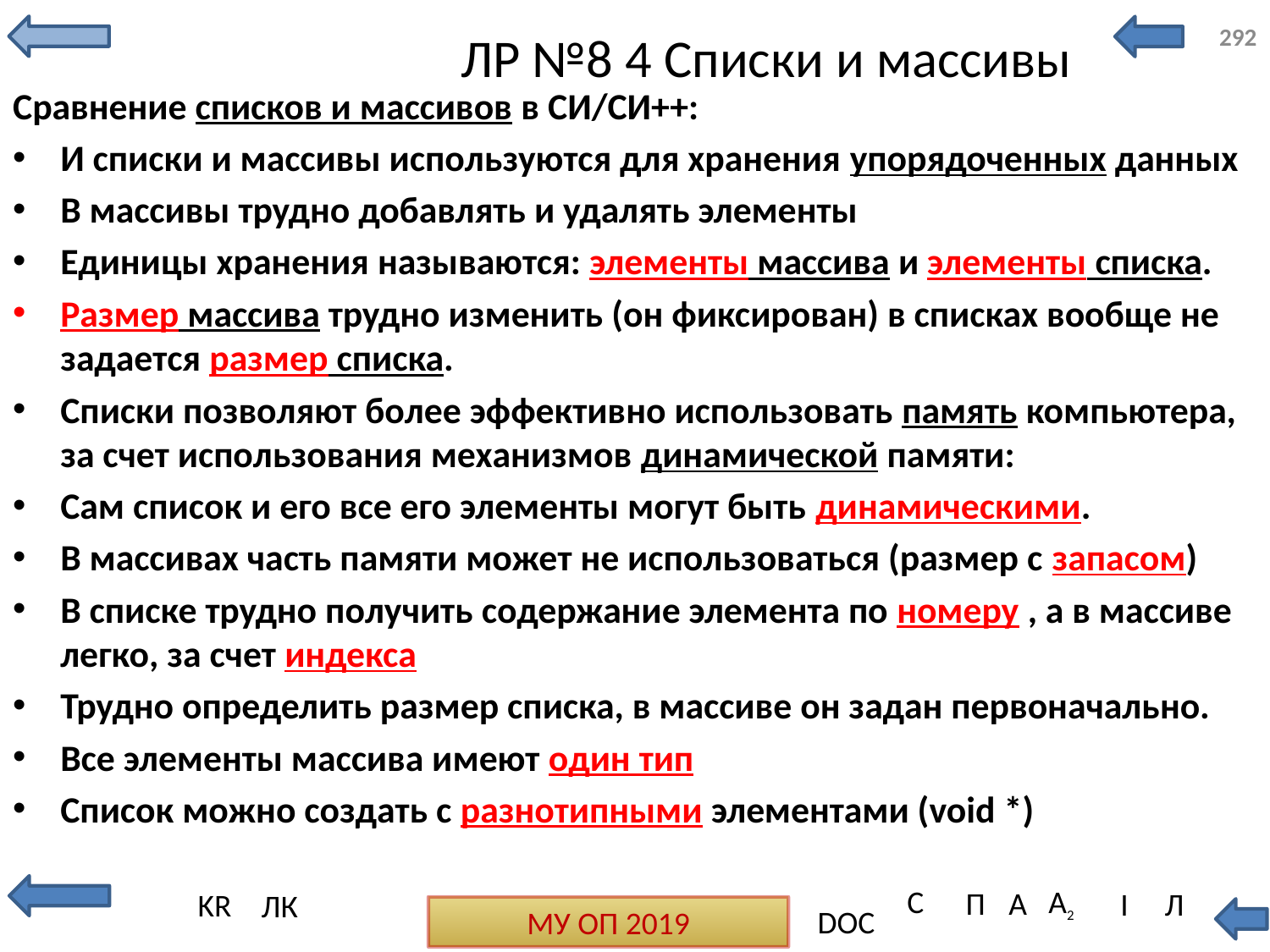

292
# ЛР №8 4 Списки и массивы
Сравнение списков и массивов в СИ/СИ++:
И списки и массивы используются для хранения упорядоченных данных
В массивы трудно добавлять и удалять элементы
Единицы хранения называются: элементы массива и элементы списка.
Размер массива трудно изменить (он фиксирован) в списках вообще не задается размер списка.
Списки позволяют более эффективно использовать память компьютера, за счет использования механизмов динамической памяти:
Сам список и его все его элементы могут быть динамическими.
В массивах часть памяти может не использоваться (размер с запасом)
В списке трудно получить содержание элемента по номеру , а в массиве  легко, за счет индекса
Трудно определить размер списка, в массиве он задан первоначально.
Все элементы массива имеют один тип
Список можно создать с разнотипными элементами (void *)